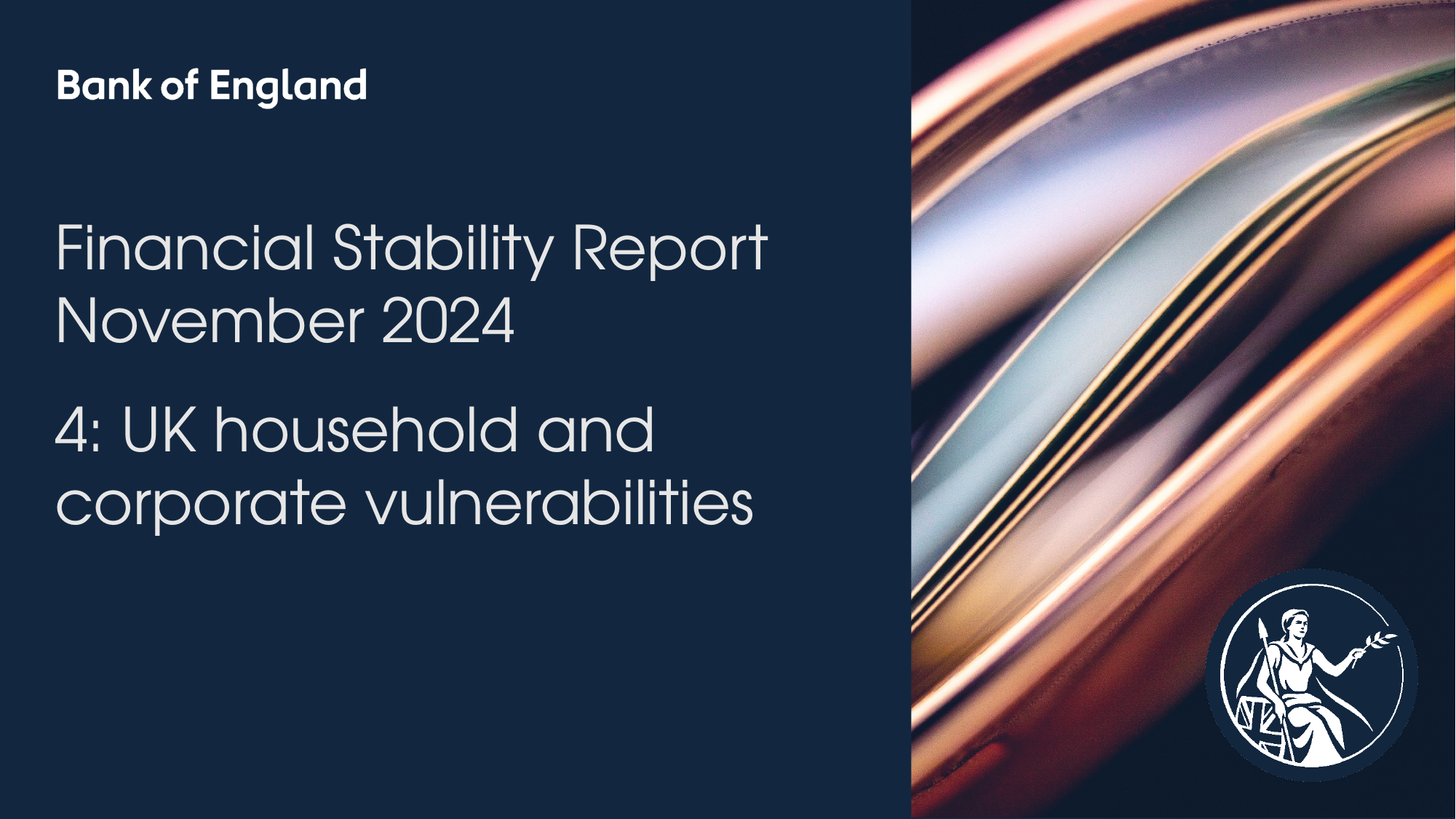

Financial Stability Report
November 2024
4: UK household and corporate vulnerabilities